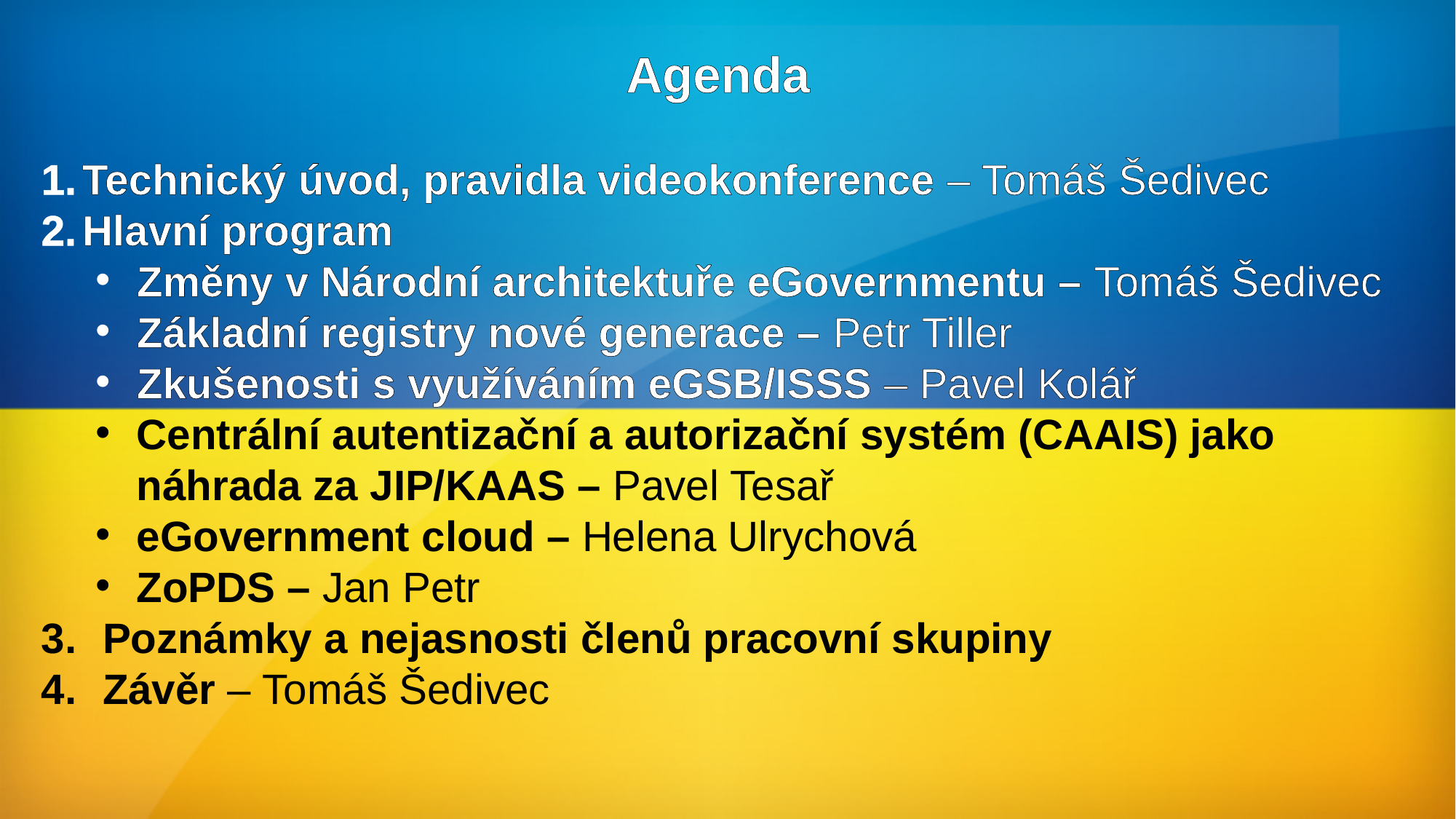

#
Agenda
Technický úvod, pravidla videokonference – Tomáš Šedivec
Hlavní program
Změny v Národní architektuře eGovernmentu – Tomáš Šedivec
Základní registry nové generace – Petr Tiller
Zkušenosti s využíváním eGSB/ISSS – Pavel Kolář
Centrální autentizační a autorizační systém (CAAIS) jako náhrada za JIP/KAAS – Pavel Tesař
eGovernment cloud – Helena Ulrychová
ZoPDS – Jan Petr
Poznámky a nejasnosti členů pracovní skupiny
Závěr – Tomáš Šedivec